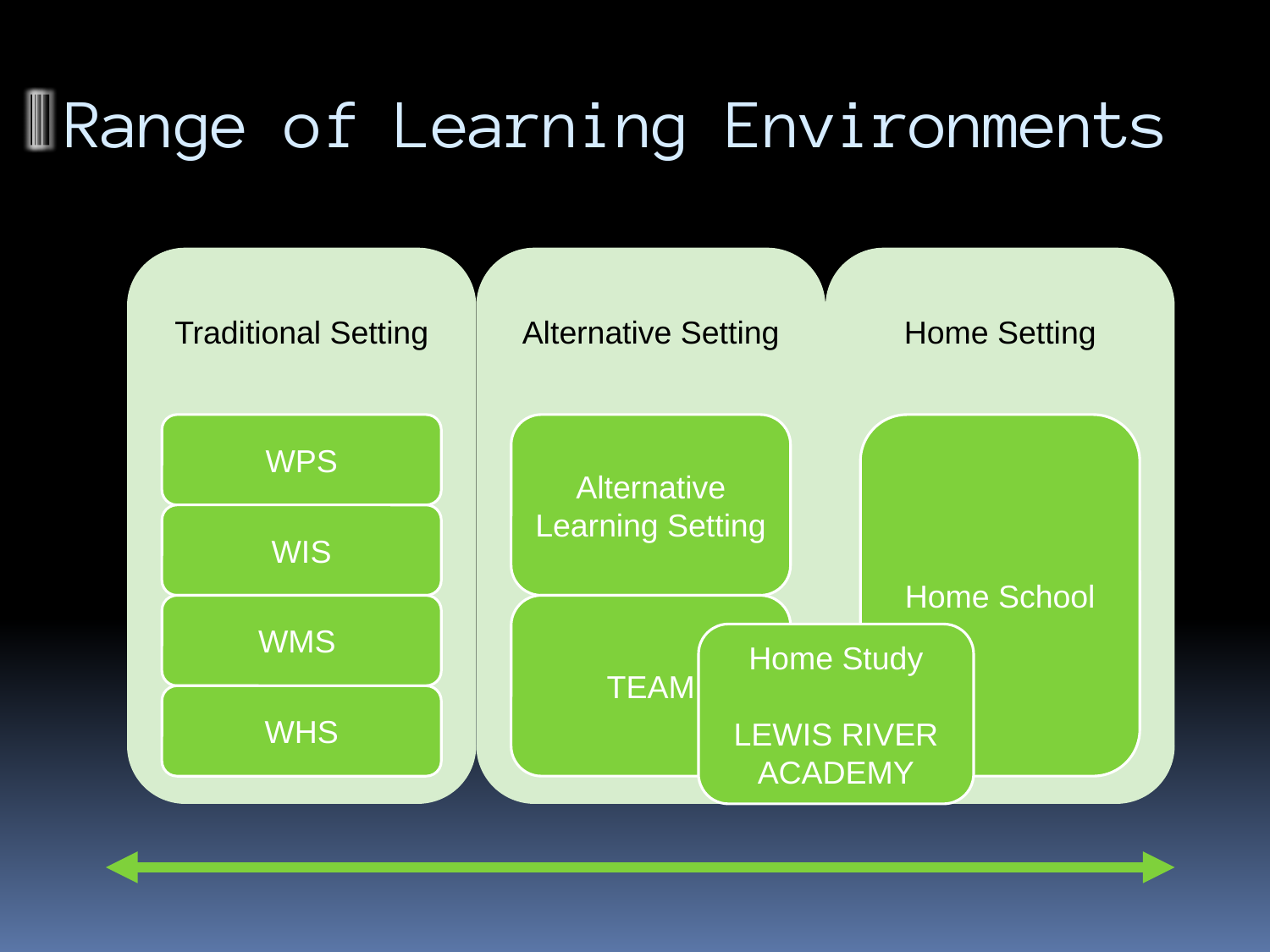

# Range of Learning Environments
Traditional Setting
WPS
Alternative Setting
Alternative Learning Setting
Home Setting
Home School
WIS
WMS
WHS
TEAM
Home Study

LEWIS RIVER ACADEMY